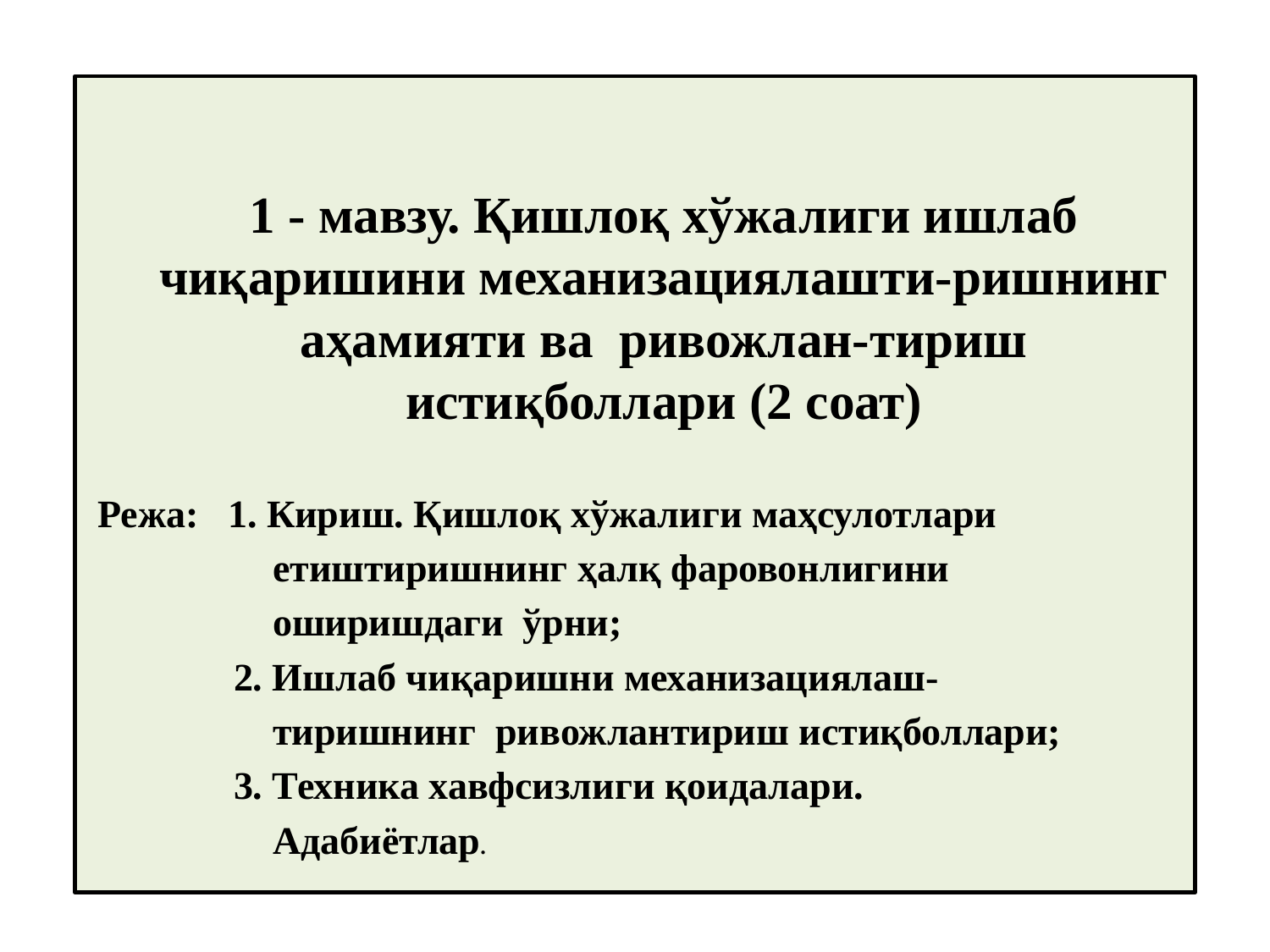

1 - мавзу. Қишлоқ хўжалиги ишлаб чиқаришини механизациялашти-ришнинг аҳамияти ва  ривожлан-тириш истиқболлари (2 соат)

  Режа:   1. Кириш. Қишлоқ хўжалиги маҳсулотлари
                   етиштиришнинг ҳалқ фаровонлигини
                   оширишдаги  ўрни;
               2. Ишлаб чиқаришни механизациялаш-
                   тиришнинг  ривожлантириш истиқболлари;
               3. Техника хавфсизлиги қоидалари.
                   Адабиётлар.